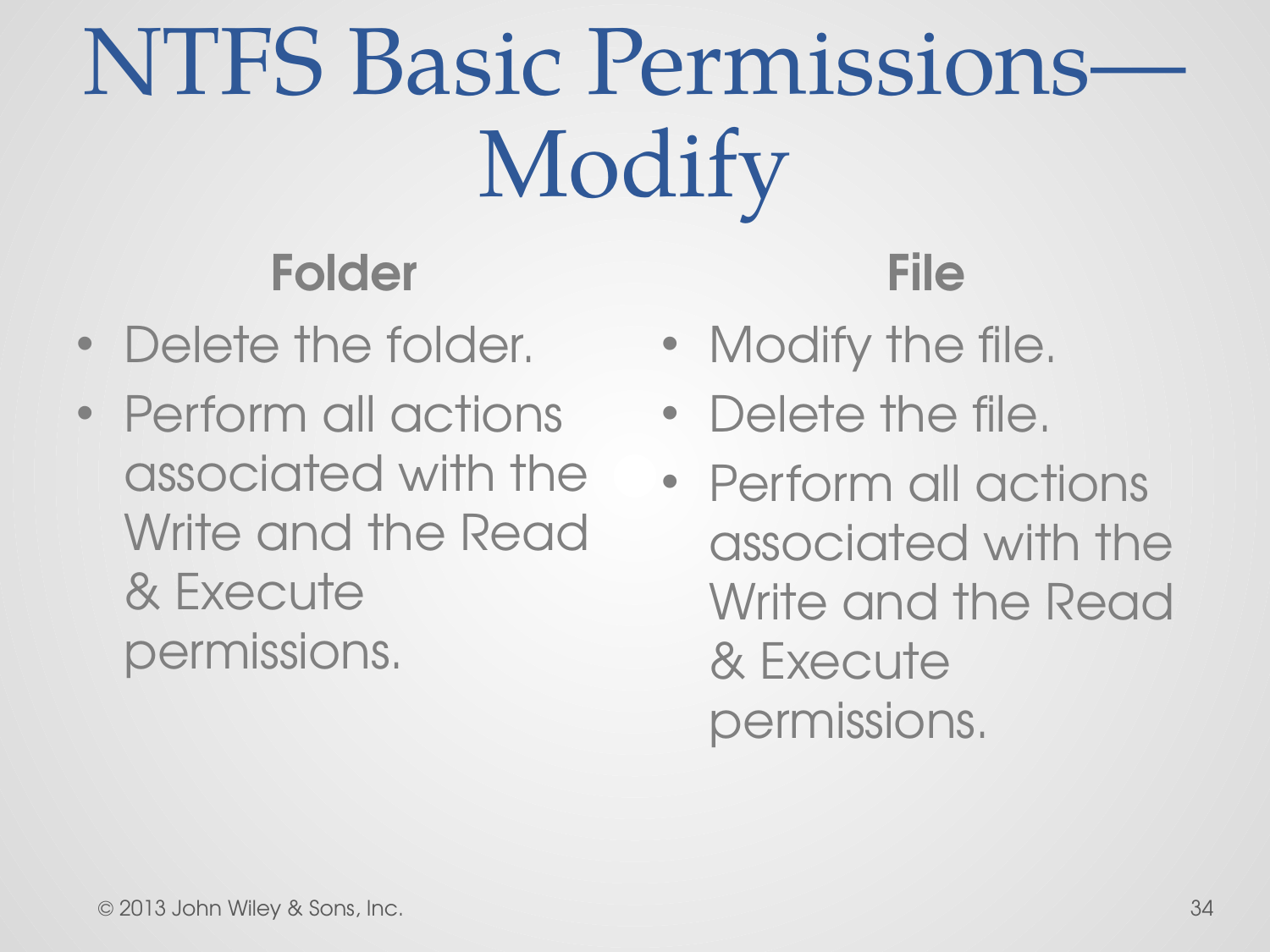

# NTFS Basic Permissions—Modify
Folder
File
Delete the folder.
Perform all actions associated with the Write and the Read & Execute permissions.
Modify the file.
Delete the file.
Perform all actions associated with the Write and the Read & Execute permissions.
© 2013 John Wiley & Sons, Inc.
34